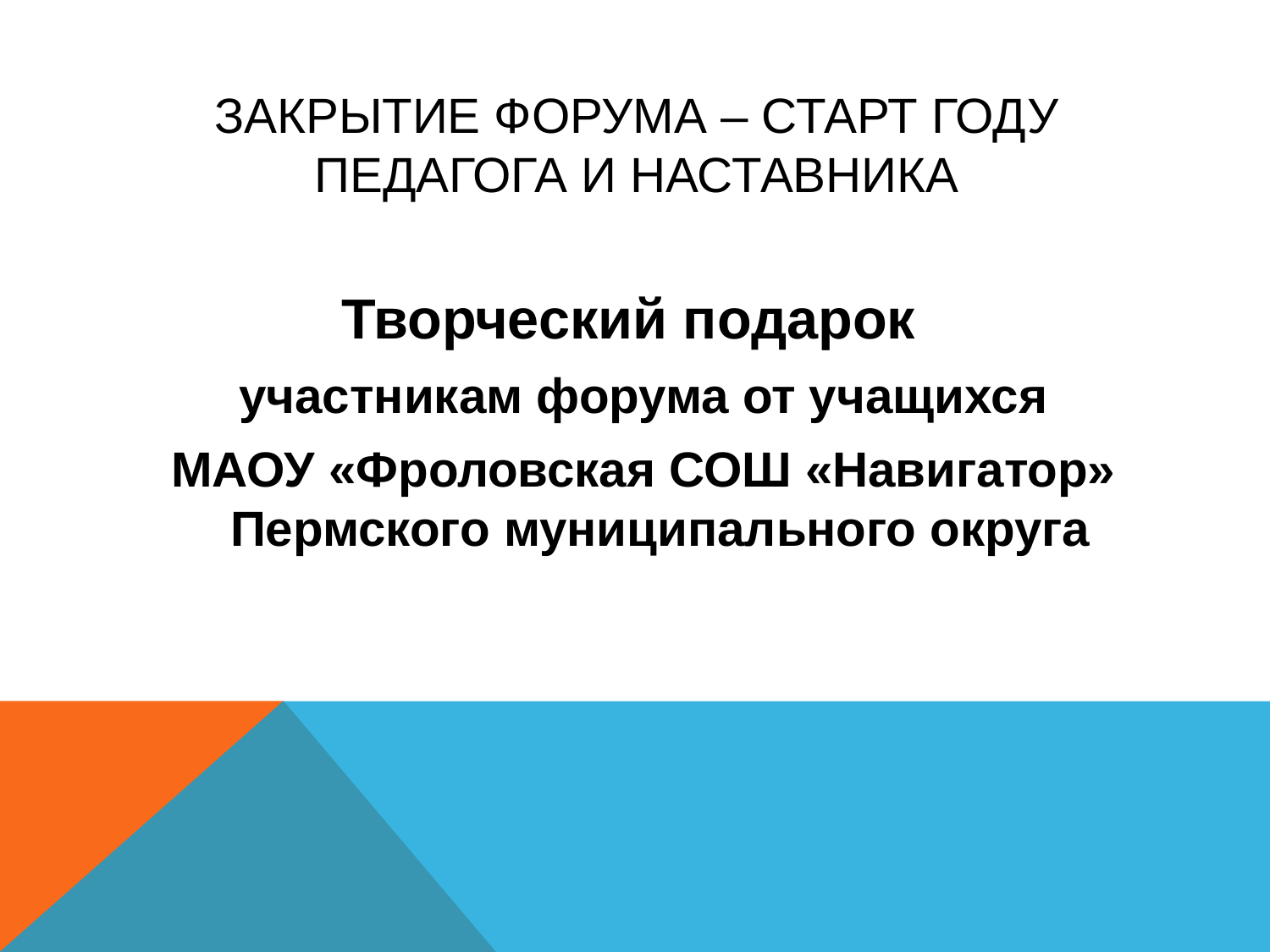

# Закрытие Форума – старт Году Педагога и наставника
Творческий подарок
 участникам форума от учащихся
 МАОУ «Фроловская СОШ «Навигатор» Пермского муниципального округа